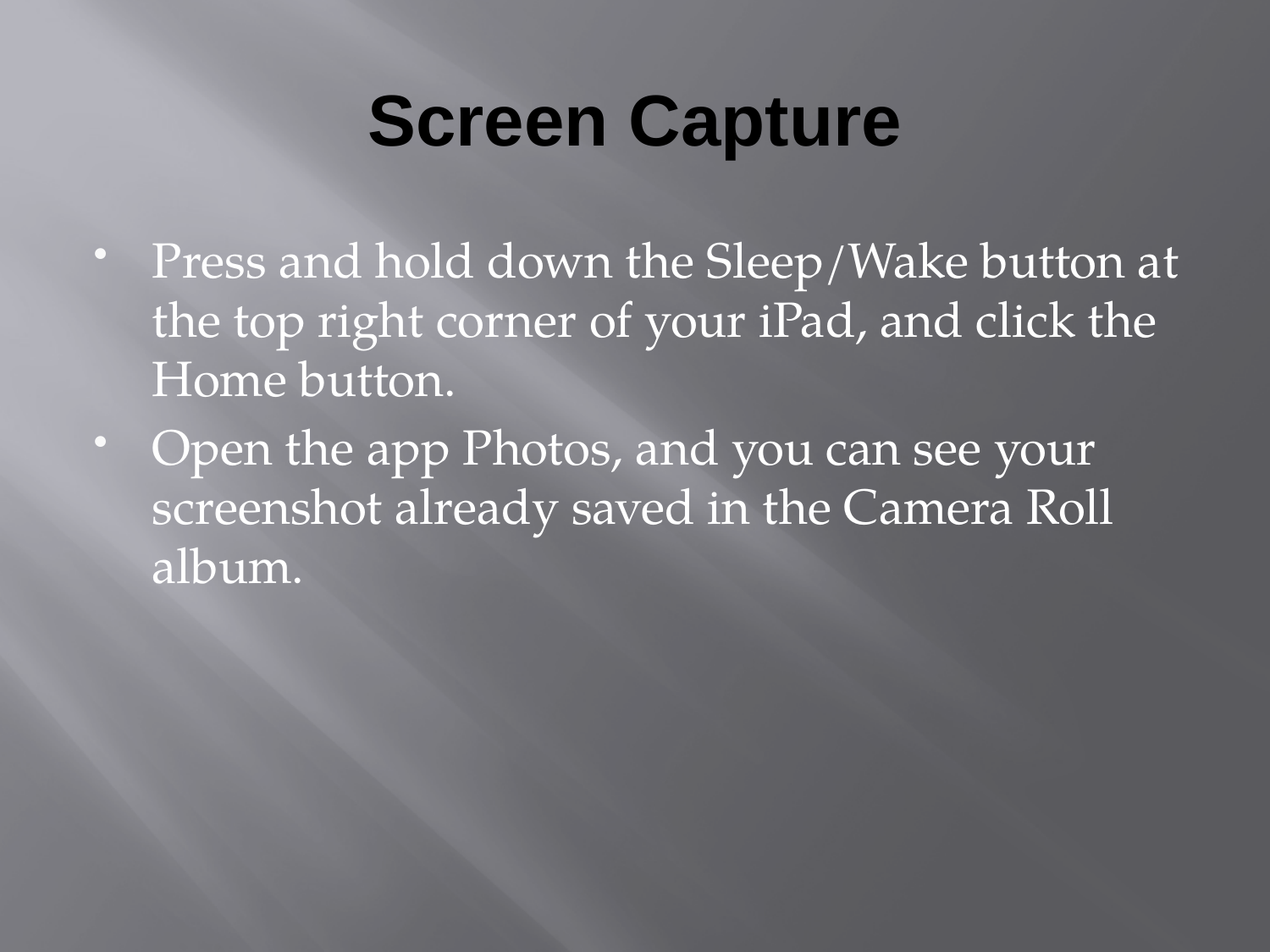

# Screen Capture
Press and hold down the Sleep/Wake button at the top right corner of your iPad, and click the Home button.
Open the app Photos, and you can see your screenshot already saved in the Camera Roll album.